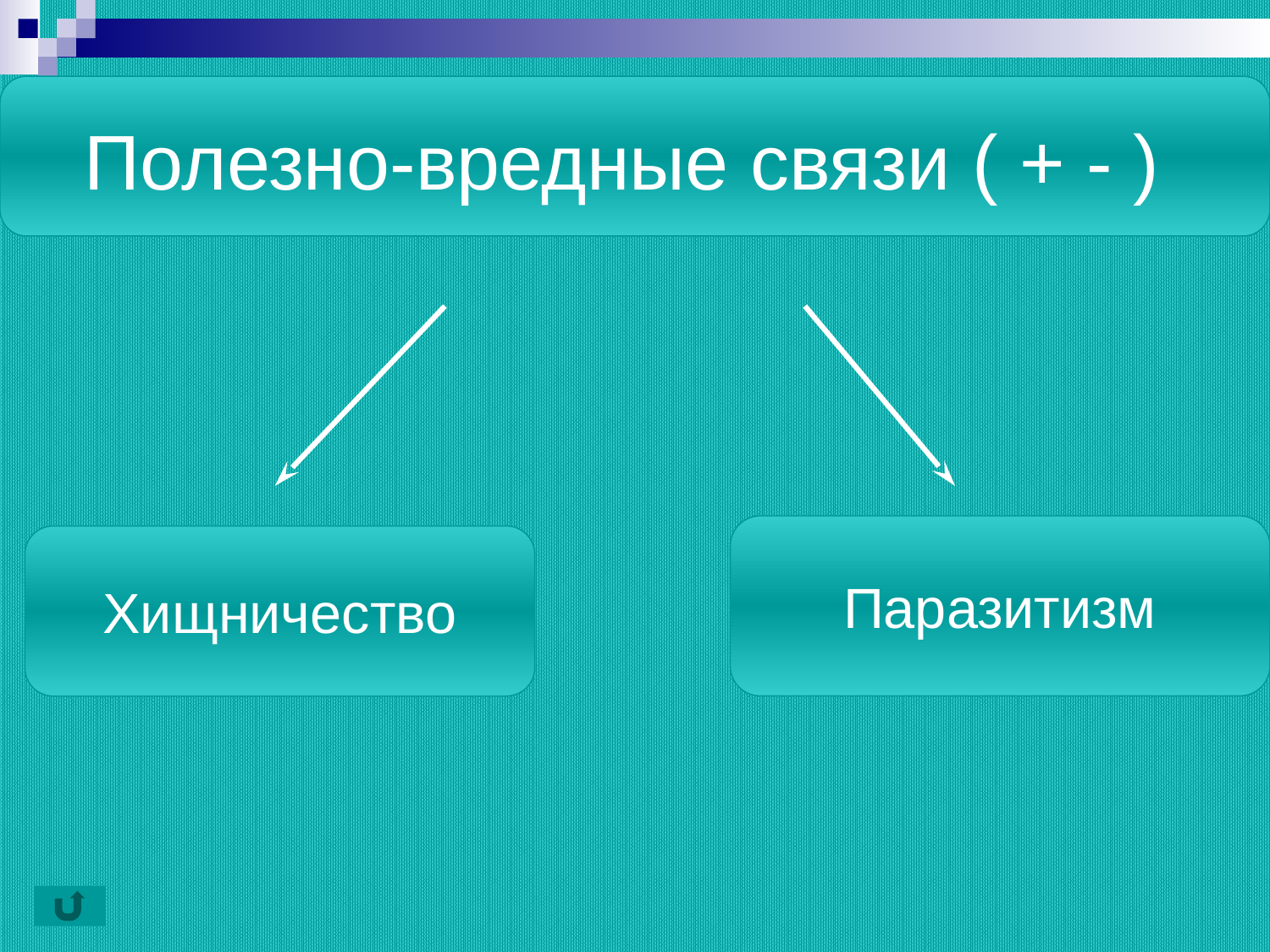

# Полезно-вредные связи ( + - )

Паразитизм
Хищничество